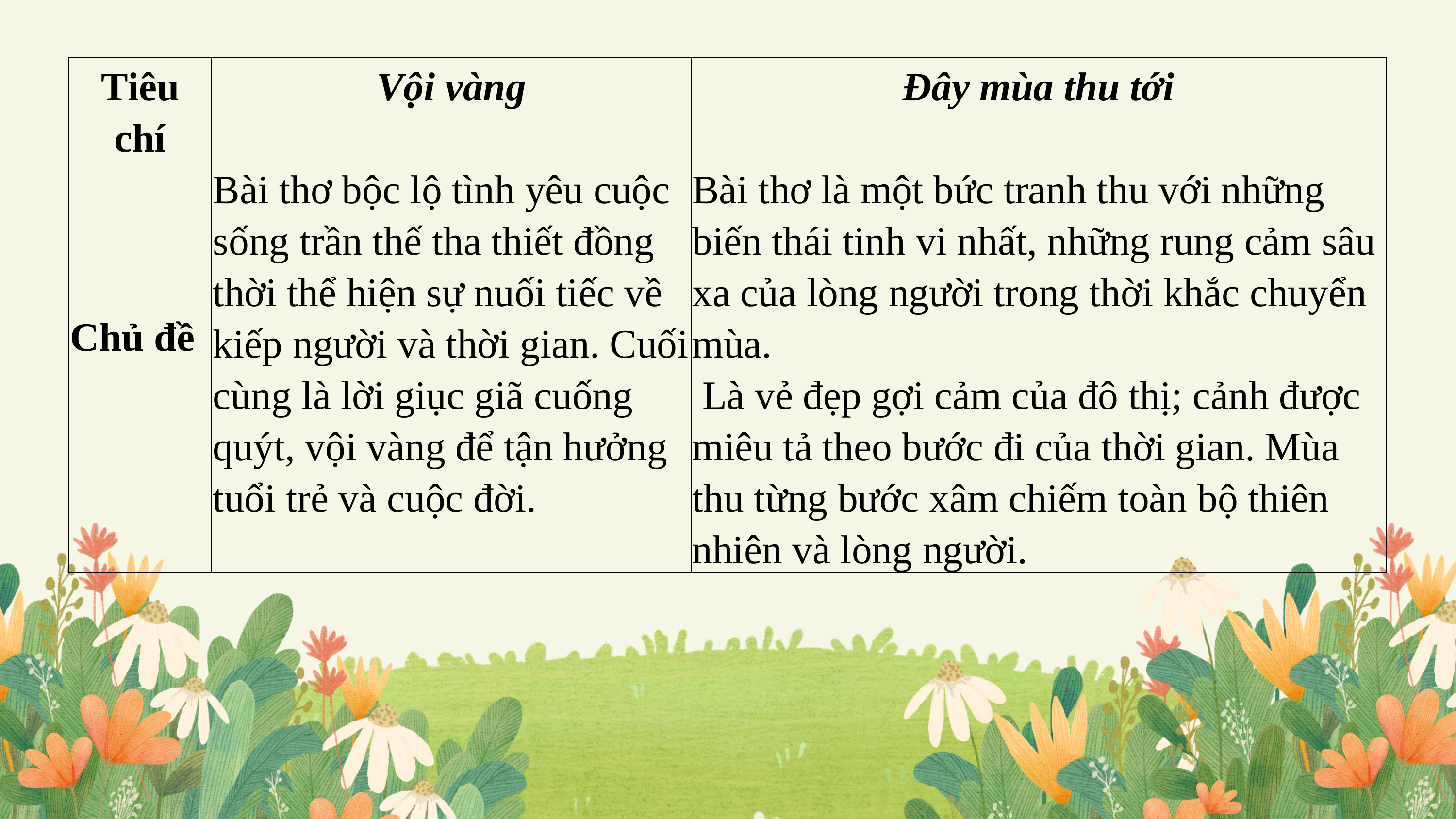

| Tiêu chí | Vội vàng | Đây mùa thu tới |
| --- | --- | --- |
| Chủ đề | Bài thơ bộc lộ tình yêu cuộc sống trần thế tha thiết đồng thời thể hiện sự nuối tiếc về kiếp người và thời gian. Cuối cùng là lời giục giã cuống quýt, vội vàng để tận hưởng tuổi trẻ và cuộc đời. | Bài thơ là một bức tranh thu với những biến thái tinh vi nhất, những rung cảm sâu xa của lòng người trong thời khắc chuyển mùa.  Là vẻ đẹp gợi cảm của đô thị; cảnh được miêu tả theo bước đi của thời gian. Mùa thu từng bước xâm chiếm toàn bộ thiên nhiên và lòng người. |